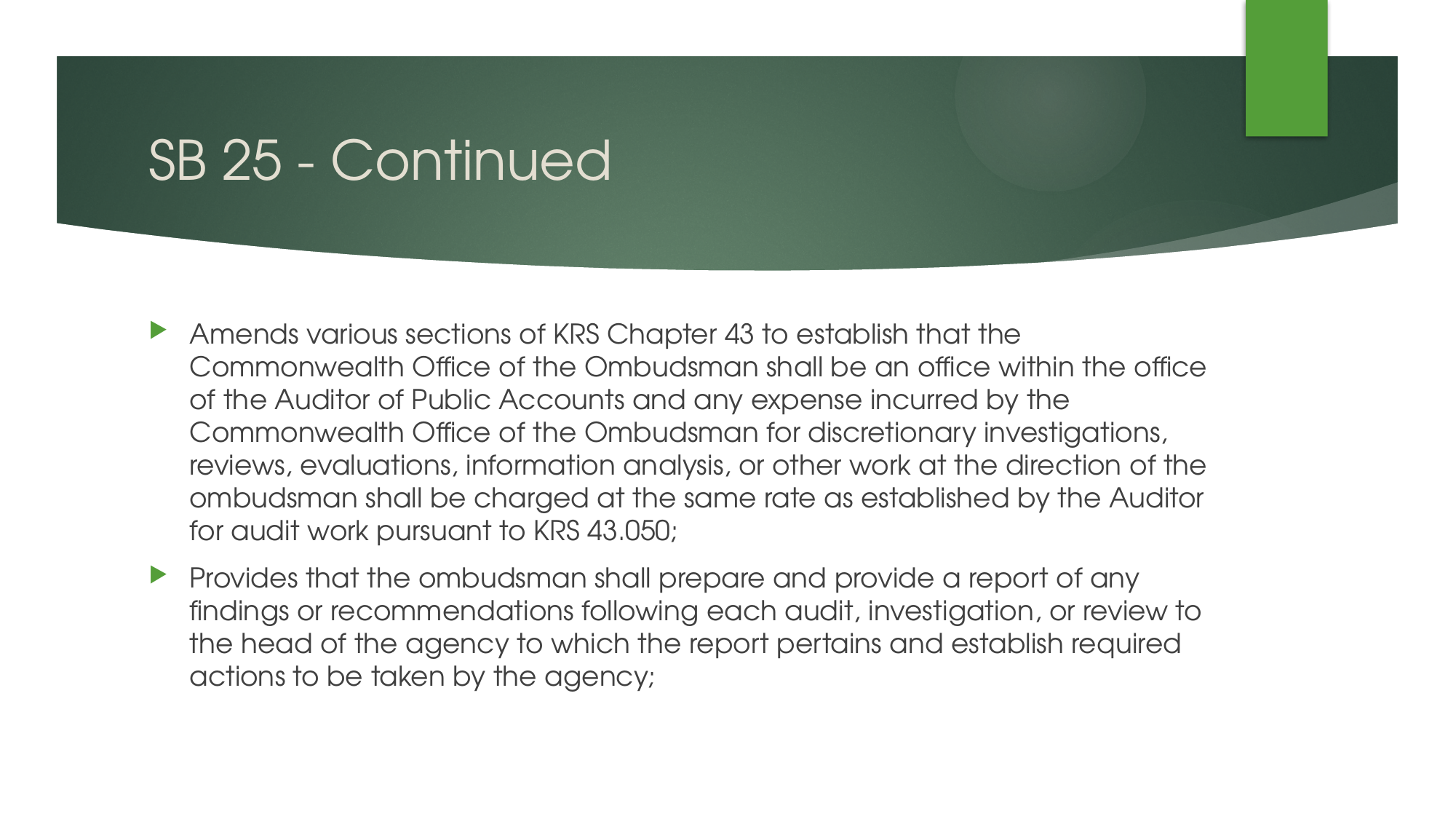

# SB 25 - Continued
Amends various sections of KRS Chapter 43 to establish that the Commonwealth Office of the Ombudsman shall be an office within the office of the Auditor of Public Accounts and any expense incurred by the Commonwealth Office of the Ombudsman for discretionary investigations, reviews, evaluations, information analysis, or other work at the direction of the ombudsman shall be charged at the same rate as established by the Auditor for audit work pursuant to KRS 43.050;
Provides that the ombudsman shall prepare and provide a report of any findings or recommendations following each audit, investigation, or review to the head of the agency to which the report pertains and establish required actions to be taken by the agency;